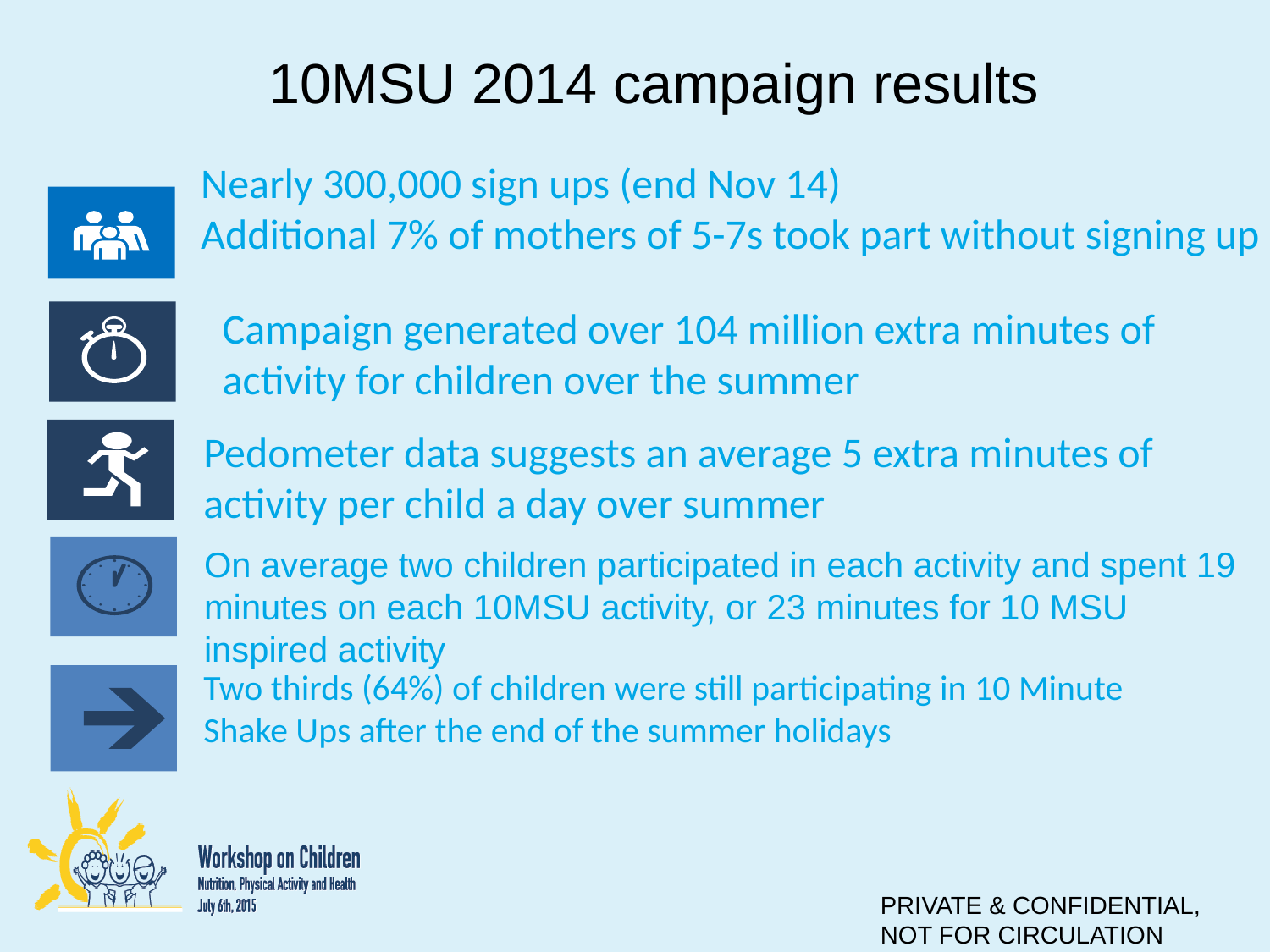

# 10MSU 2014 campaign results
Nearly 300,000 sign ups (end Nov 14)
Additional 7% of mothers of 5-7s took part without signing up

Campaign generated over 104 million extra minutes of activity for children over the summer
Pedometer data suggests an average 5 extra minutes of activity per child a day over summer
On average two children participated in each activity and spent 19 minutes on each 10MSU activity, or 23 minutes for 10 MSU inspired activity
Two thirds (64%) of children were still participating in 10 Minute Shake Ups after the end of the summer holidays
PRIVATE & CONFIDENTIAL, NOT FOR CIRCULATION